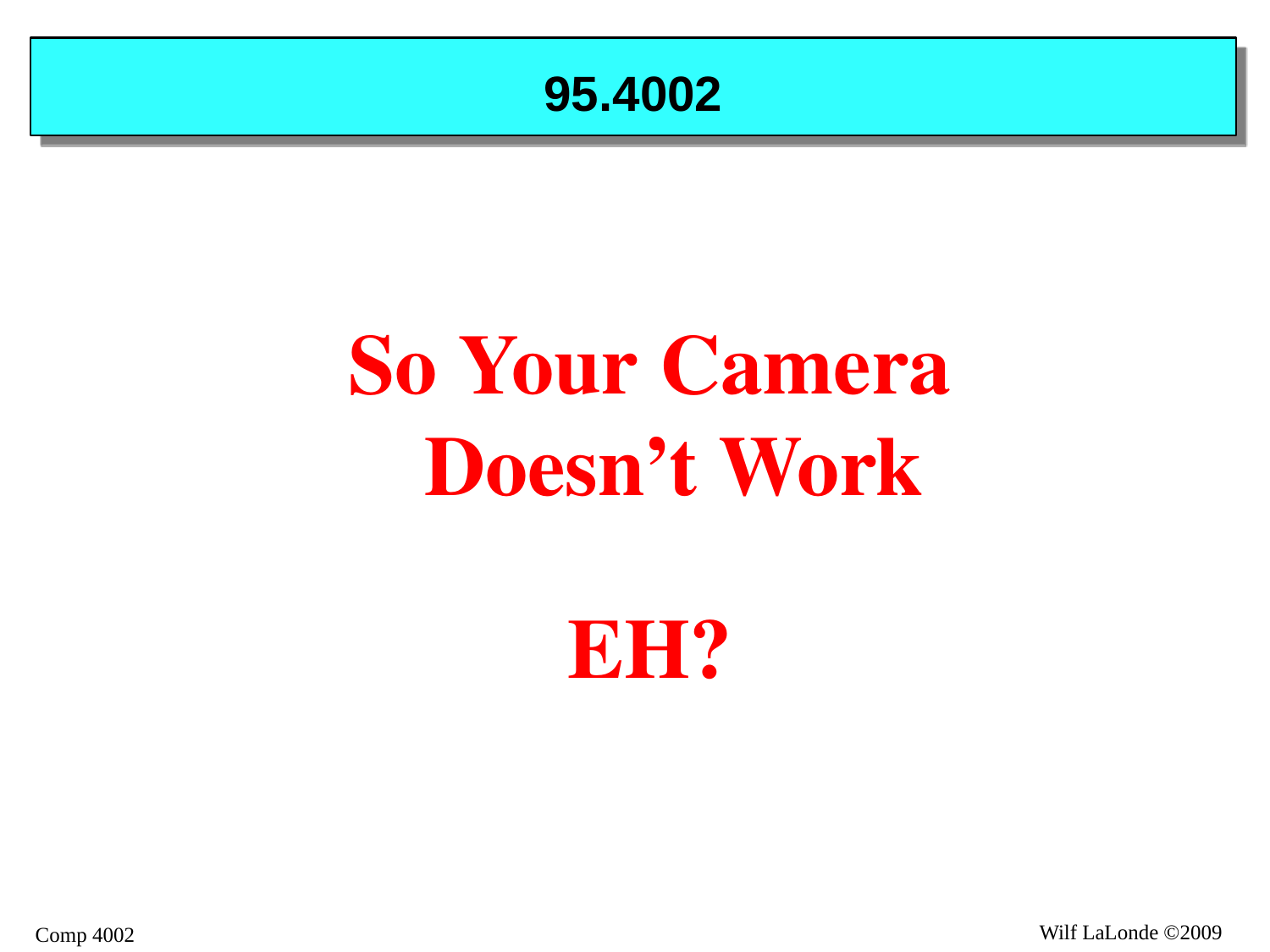

# 95.4002
So Your Camera
Doesn’t Work
EH?